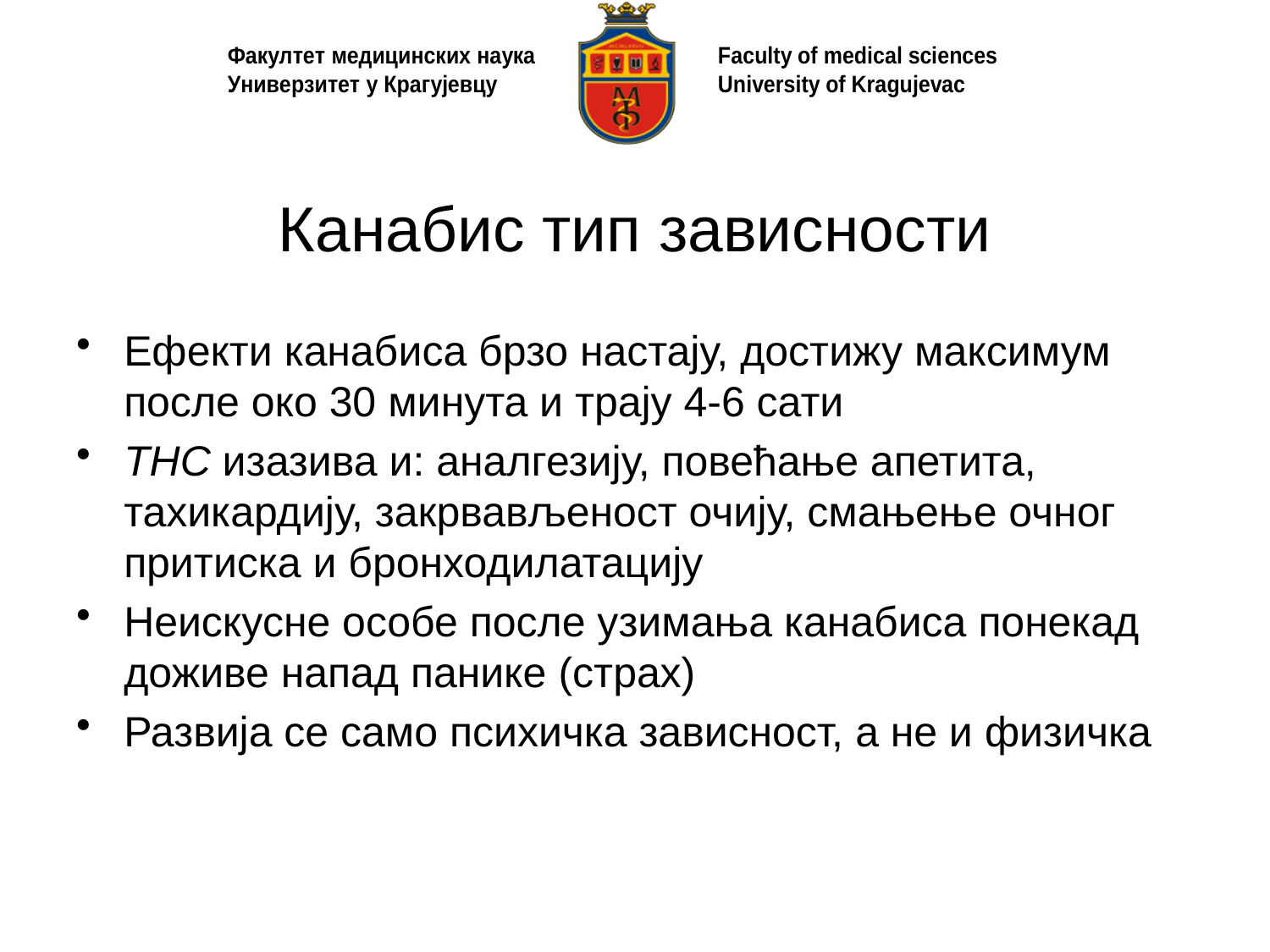

# Канабис тип зависности
Ефекти канабиса брзо настају, достижу максимум после око 30 минута и трају 4-6 сати
THC изазива и: аналгезију, повећање апетита, тахикардију, закрвављеност очију, смањење очног притиска и бронходилатацију
Неискусне особе после узимања канабиса понекад доживе напад панике (страх)
Развија се само психичка зависност, а не и физичка